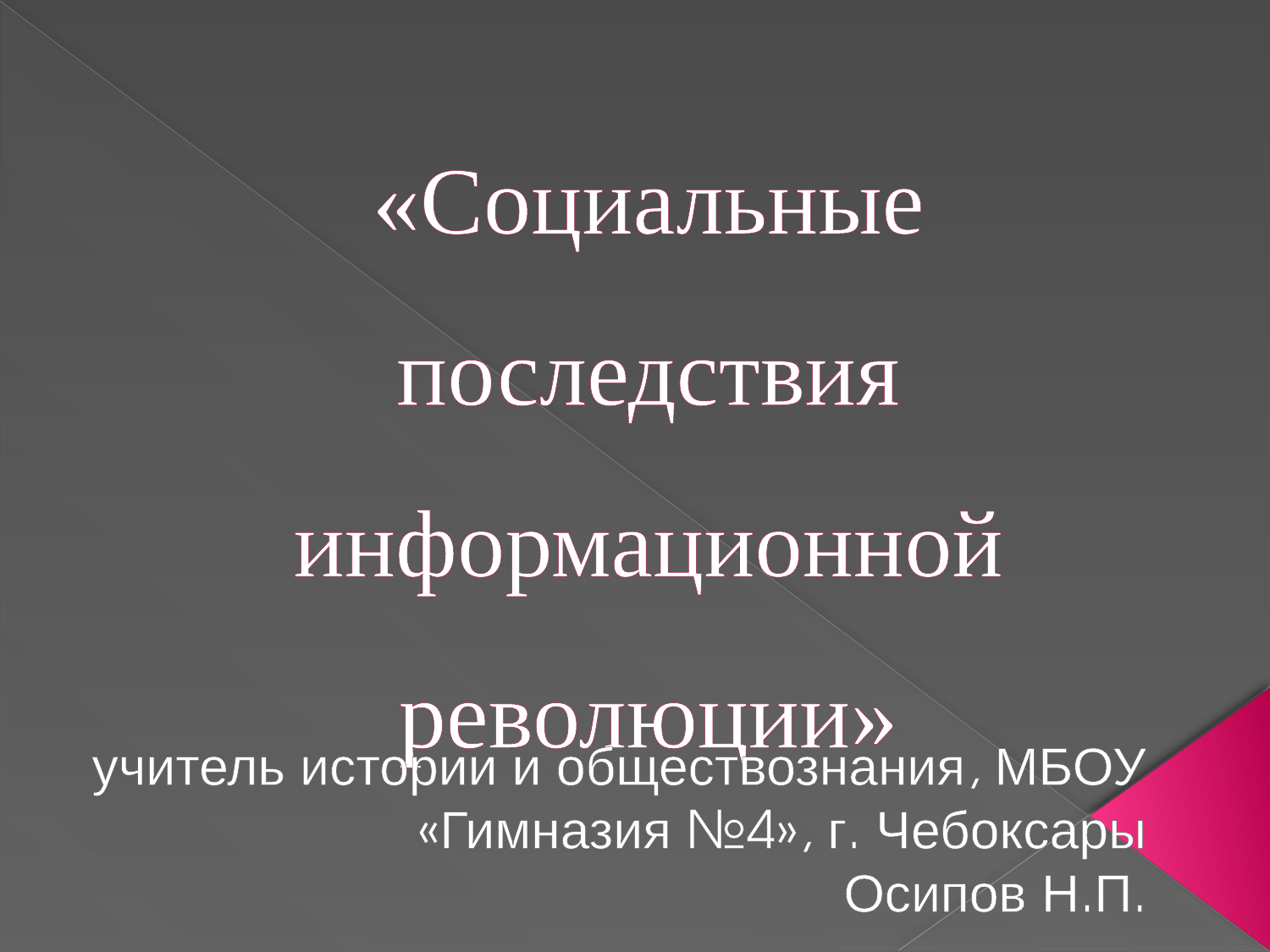

# «Социальные последствия информационной революции»
учитель истории и обществознания, МБОУ «Гимназия №4», г. Чебоксары
Осипов Н.П.